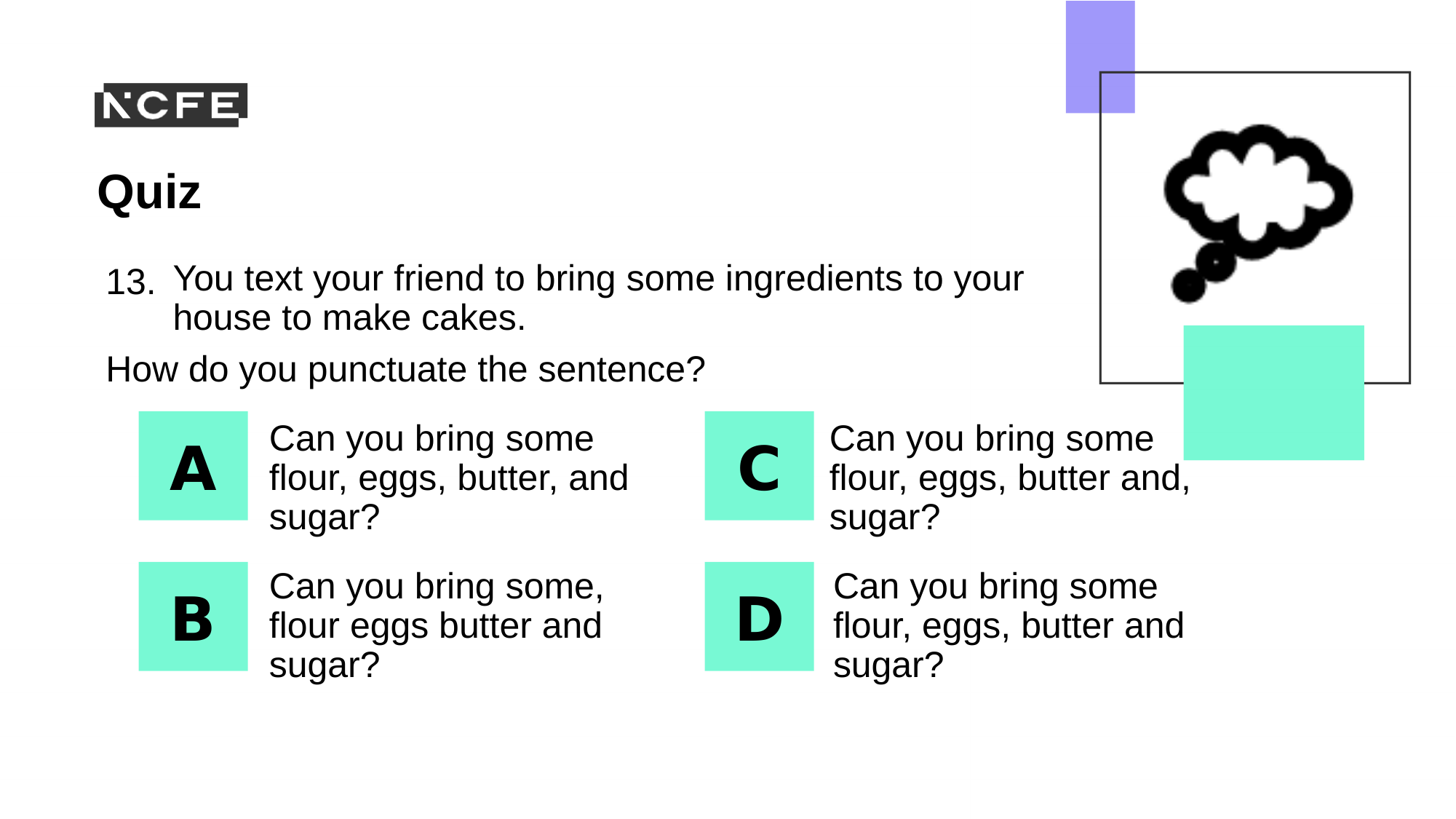

13.

How do you punctuate the sentence?
You text your friend to bring some ingredients to your house to make cakes.
Can you bring some flour, eggs, butter, and sugar?

Can you bring some flour, eggs, butter and, sugar?

Can you bring some, flour eggs butter and sugar?

Can you bring some flour, eggs, butter and sugar?